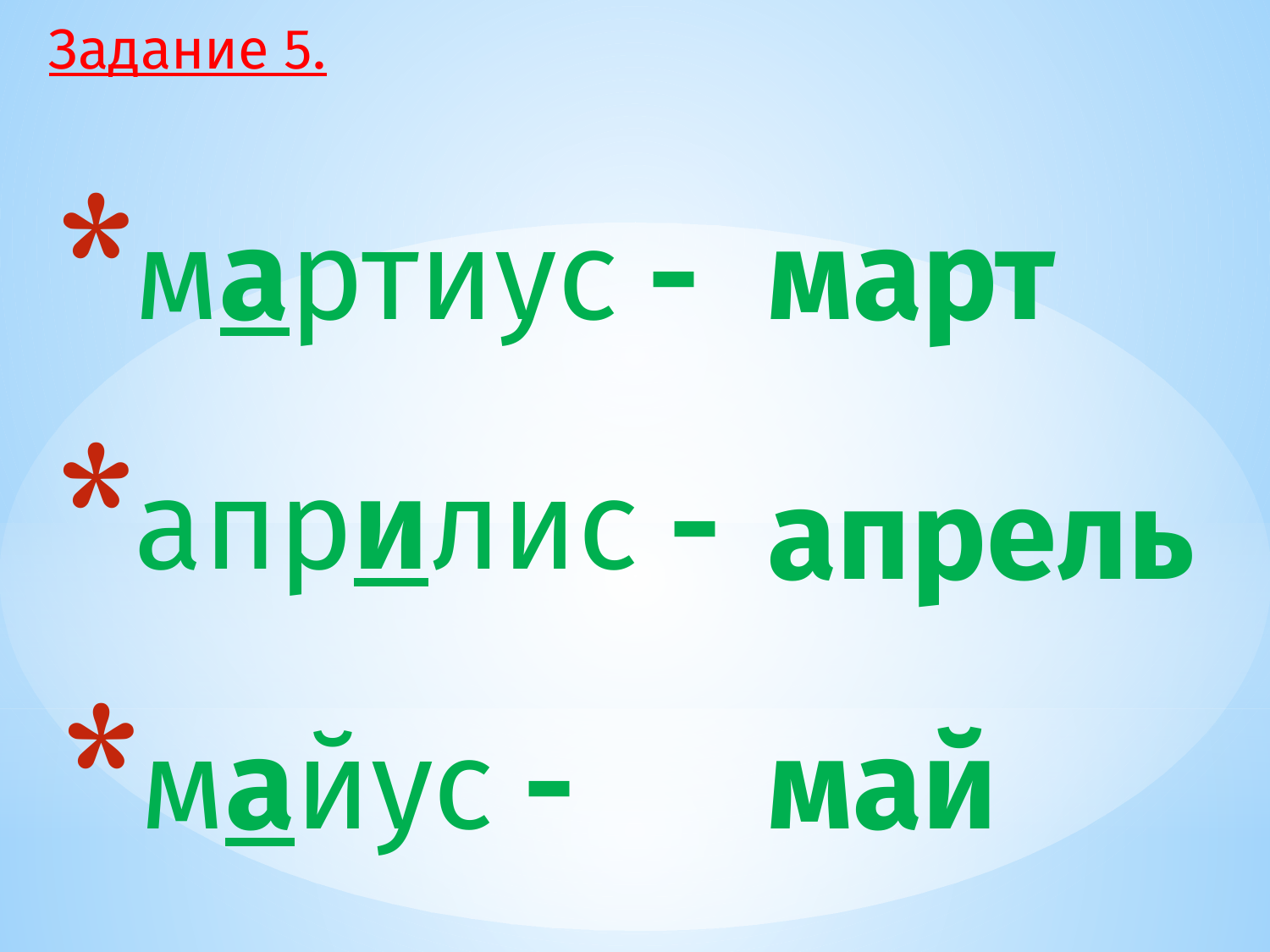

Задание 5.

# мартиус -
март
априлис -
апрель
майус -
май